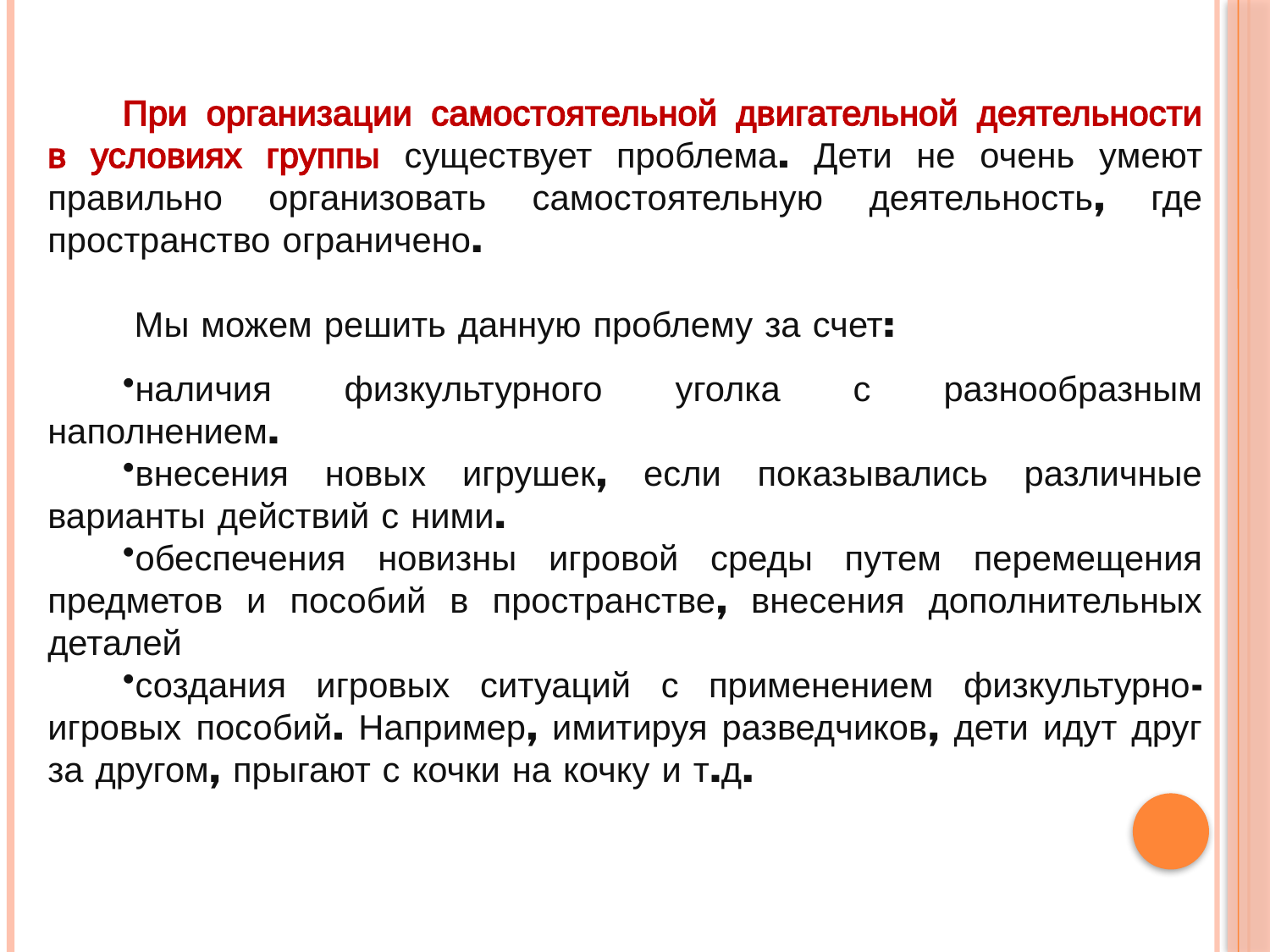

При организации самостоятельной двигательной деятельности в условиях группы существует проблема. Дети не очень умеют правильно организовать самостоятельную деятельность, где пространство ограничено.

 Мы можем решить данную проблему за счет:

наличия физкультурного уголка с разнообразным наполнением.
внесения новых игрушек, если показывались различные варианты действий с ними.
обеспечения новизны игровой среды путем перемещения предметов и пособий в пространстве, внесения дополнительных деталей
создания игровых ситуаций с применением физкультурно-игровых пособий. Например, имитируя разведчиков, дети идут друг за другом, прыгают с кочки на кочку и т.д.